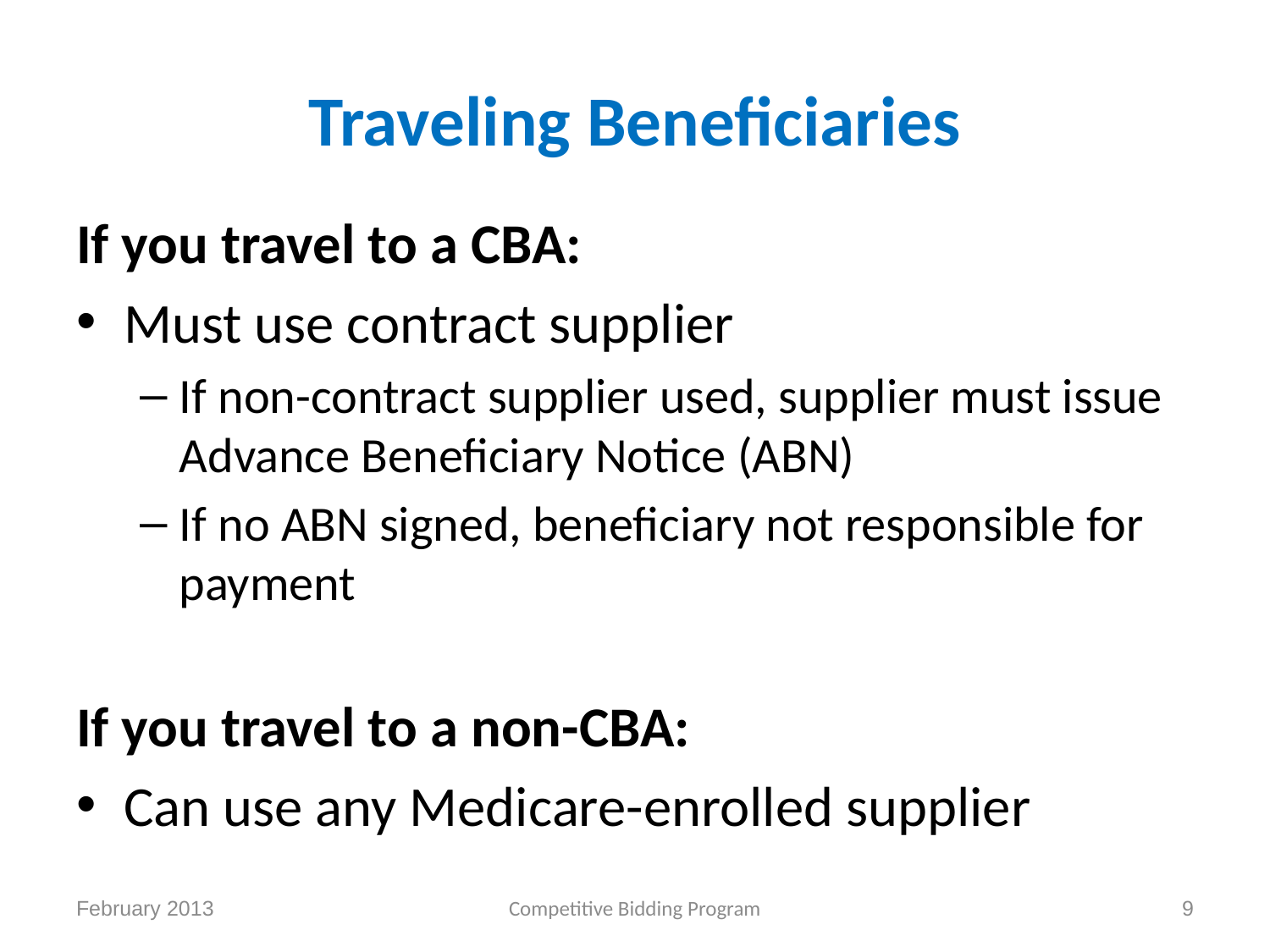

# Traveling Beneficiaries
If you travel to a CBA:
Must use contract supplier
If non-contract supplier used, supplier must issue Advance Beneficiary Notice (ABN)
If no ABN signed, beneficiary not responsible for payment

If you travel to a non-CBA:
Can use any Medicare-enrolled supplier
February 2013
Competitive Bidding Program
9